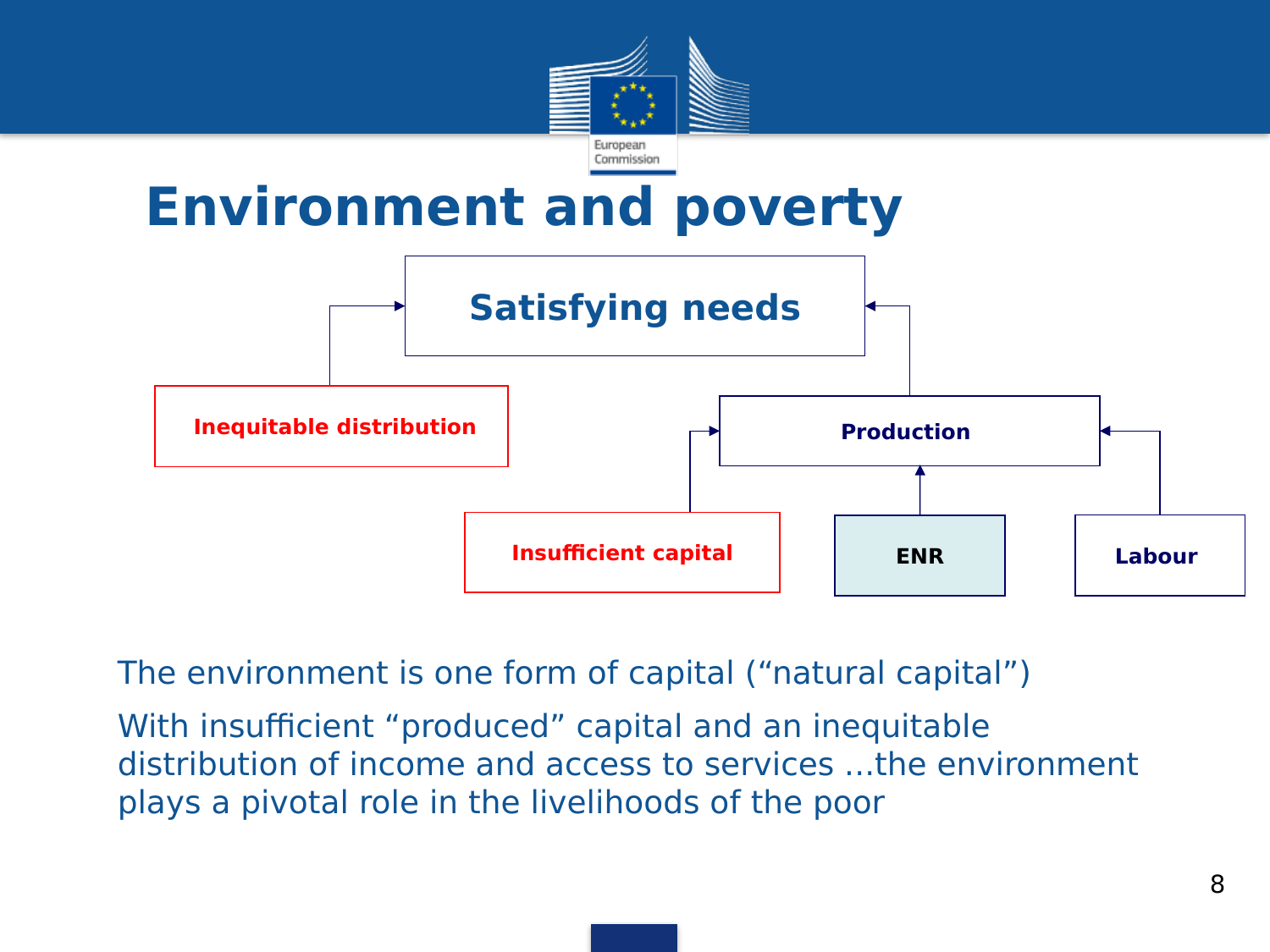

# Environment and poverty
Satisfying needs
Production
Distribution
 Inequitable distribution
Capital
Labour
ENR
Insufficient capital
The environment is one form of capital (“natural capital”)
With insufficient “produced” capital and an inequitable distribution of income and access to services ...the environment plays a pivotal role in the livelihoods of the poor
8